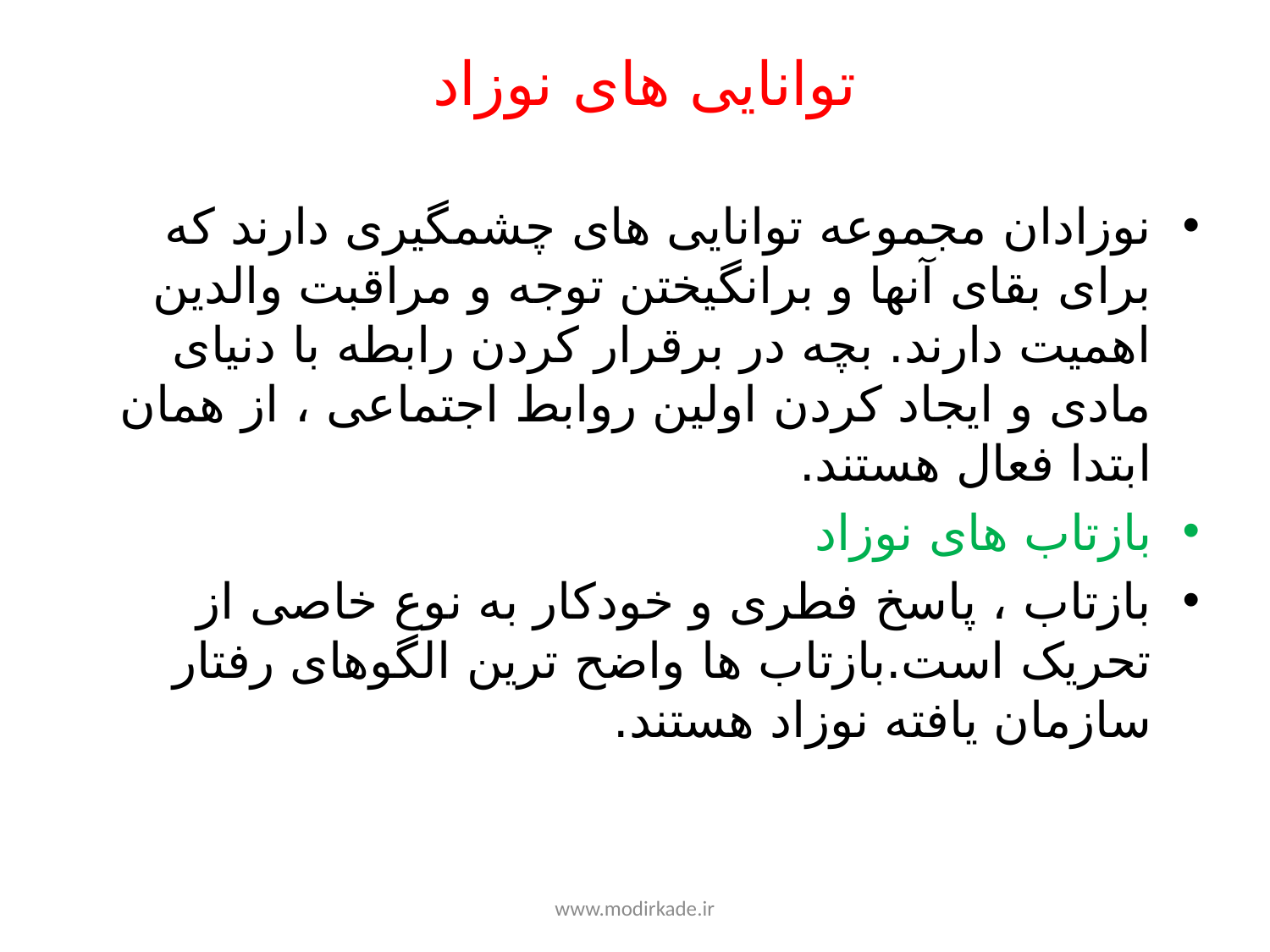

# توانایی های نوزاد
نوزادان مجموعه توانایی های چشمگیری دارند که برای بقای آنها و برانگیختن توجه و مراقبت والدین اهمیت دارند. بچه در برقرار کردن رابطه با دنیای مادی و ایجاد کردن اولین روابط اجتماعی ، از همان ابتدا فعال هستند.
بازتاب های نوزاد
بازتاب ، پاسخ فطری و خودکار به نوع خاصی از تحریک است.بازتاب ها واضح ترین الگوهای رفتار سازمان یافته نوزاد هستند.

www.modirkade.ir